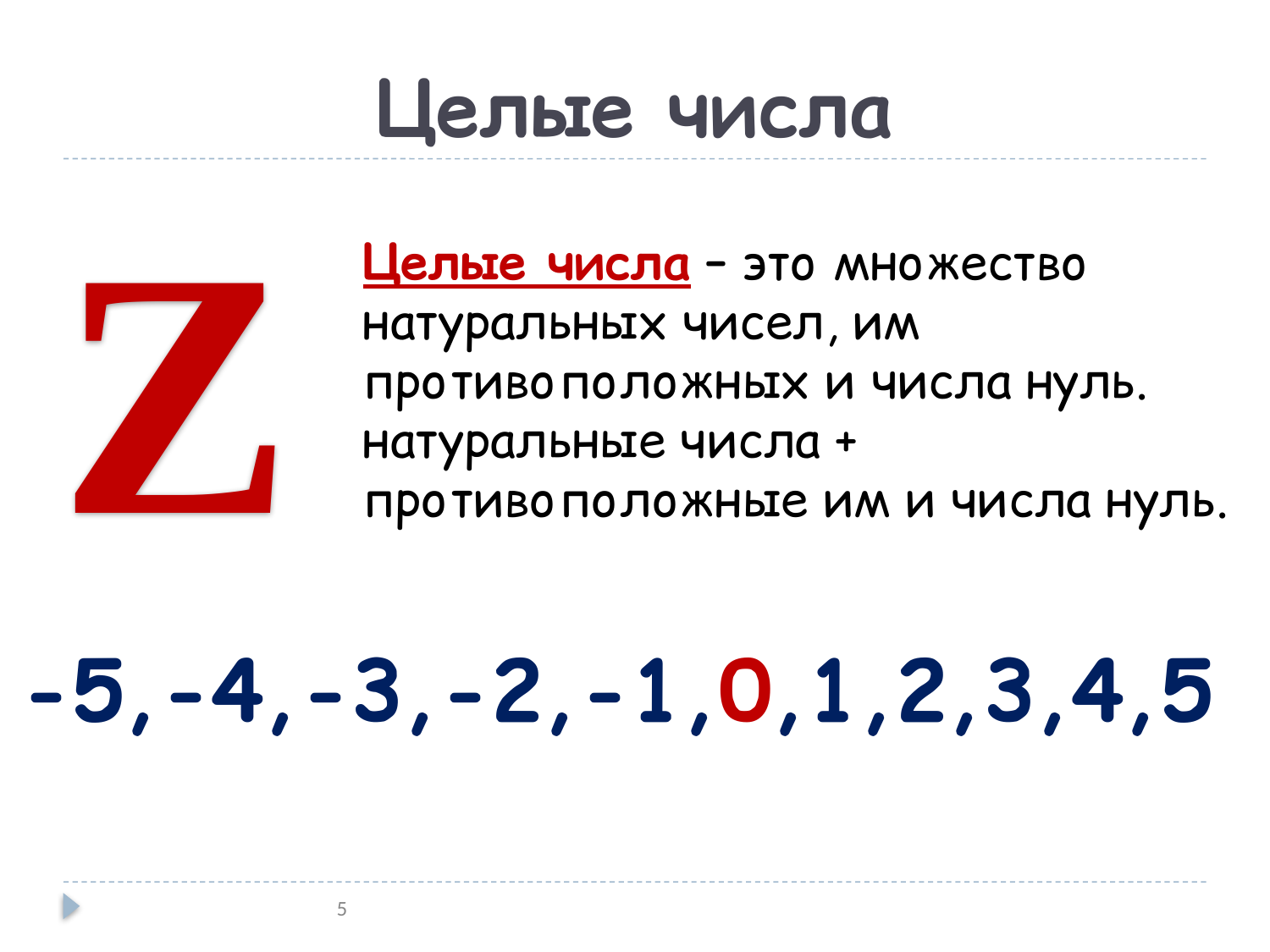

# Целые числа
Z
Целые числа – это множество натуральных чисел, им противоположных и числа нуль.
натуральные числа + противоположные им и числа нуль.
-5,-4,-3,-2,-1,0,1,2,3,4,5
5